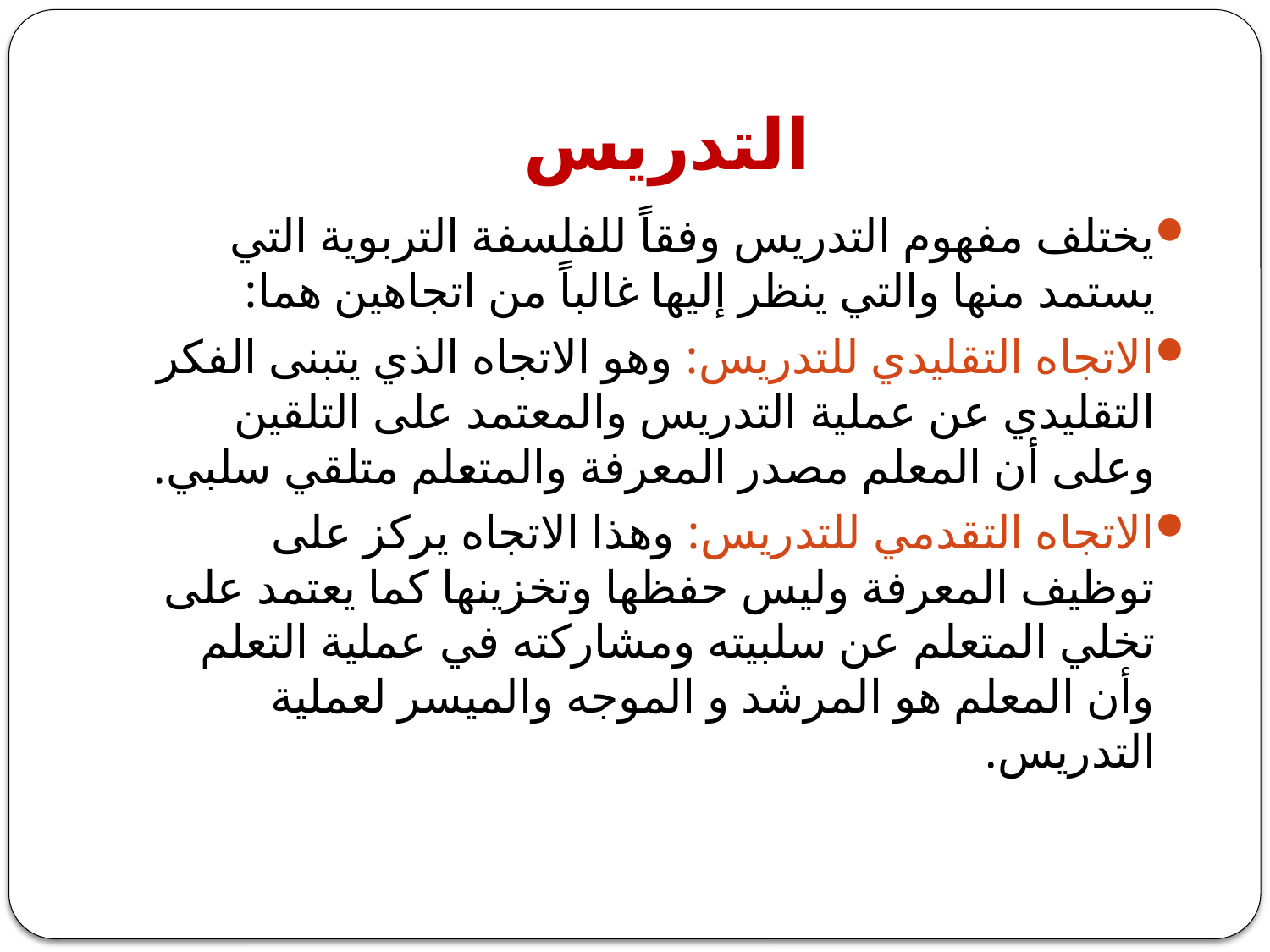

# التدريس
يختلف مفهوم التدريس وفقاً للفلسفة التربوية التي يستمد منها والتي ينظر إليها غالباً من اتجاهين هما:
الاتجاه التقليدي للتدريس: وهو الاتجاه الذي يتبنى الفكر التقليدي عن عملية التدريس والمعتمد على التلقين وعلى أن المعلم مصدر المعرفة والمتعلم متلقي سلبي.
الاتجاه التقدمي للتدريس: وهذا الاتجاه يركز على توظيف المعرفة وليس حفظها وتخزينها كما يعتمد على تخلي المتعلم عن سلبيته ومشاركته في عملية التعلم وأن المعلم هو المرشد و الموجه والميسر لعملية التدريس.